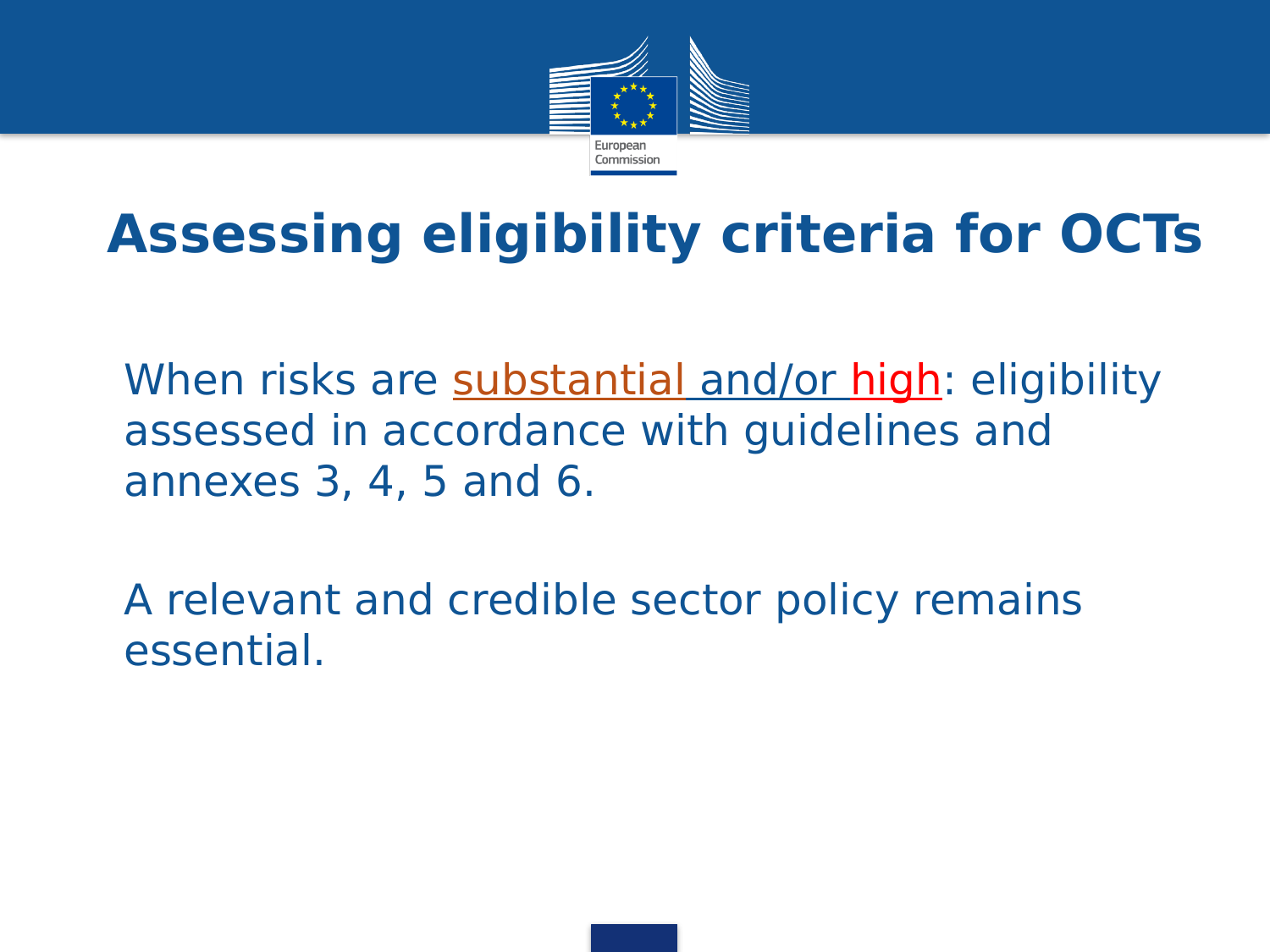

# Assessing eligibility criteria for OCTs
When risks are substantial and/or high: eligibility assessed in accordance with guidelines and annexes 3, 4, 5 and 6.

A relevant and credible sector policy remains essential.